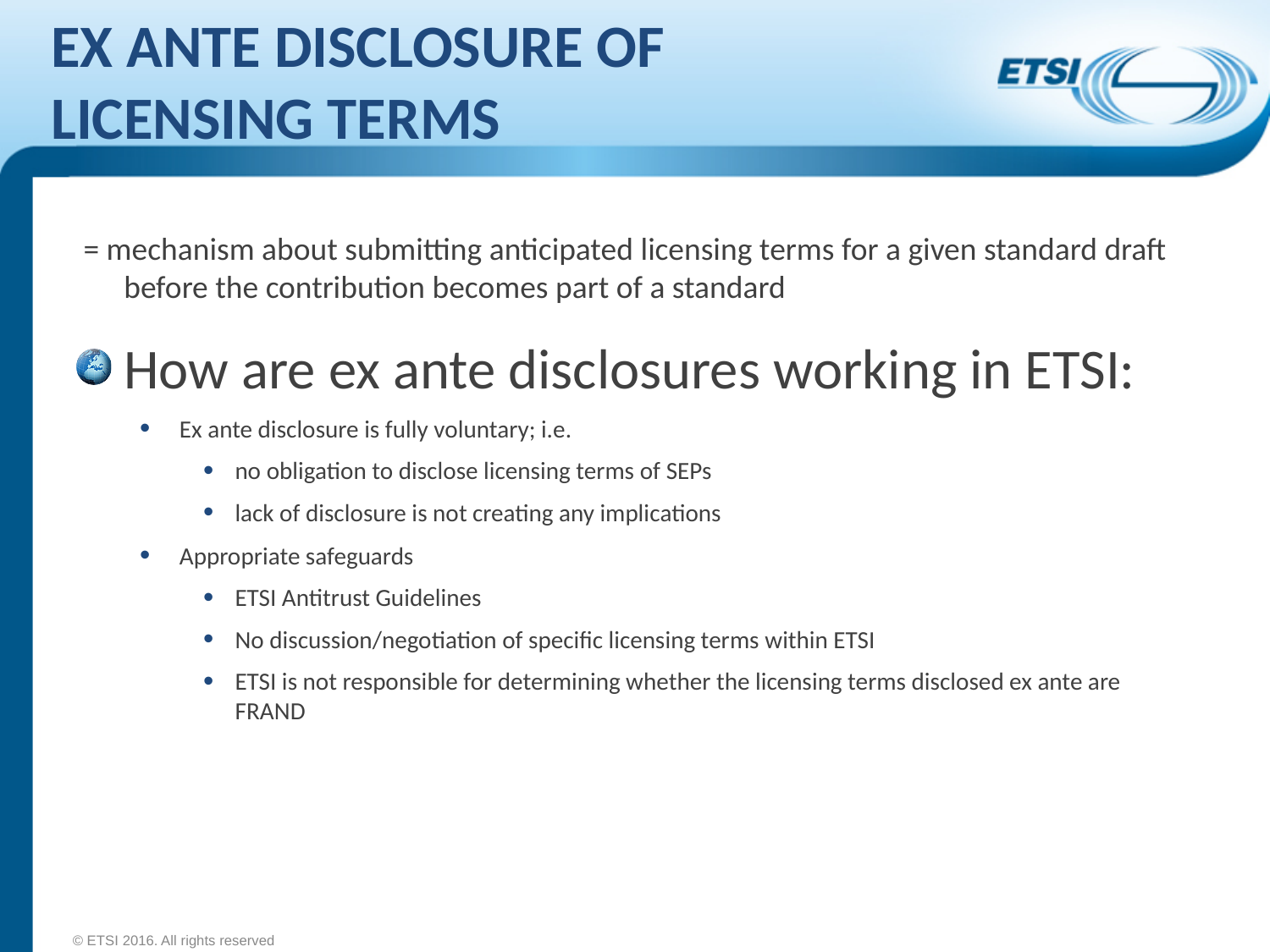

# EX ANTE DISCLOSURE OF LICENSING TERMS
 = mechanism about submitting anticipated licensing terms for a given standard draft before the contribution becomes part of a standard
How are ex ante disclosures working in ETSI:
Ex ante disclosure is fully voluntary; i.e.
no obligation to disclose licensing terms of SEPs
lack of disclosure is not creating any implications
Appropriate safeguards
ETSI Antitrust Guidelines
No discussion/negotiation of specific licensing terms within ETSI
ETSI is not responsible for determining whether the licensing terms disclosed ex ante are FRAND
© ETSI 2016. All rights reserved